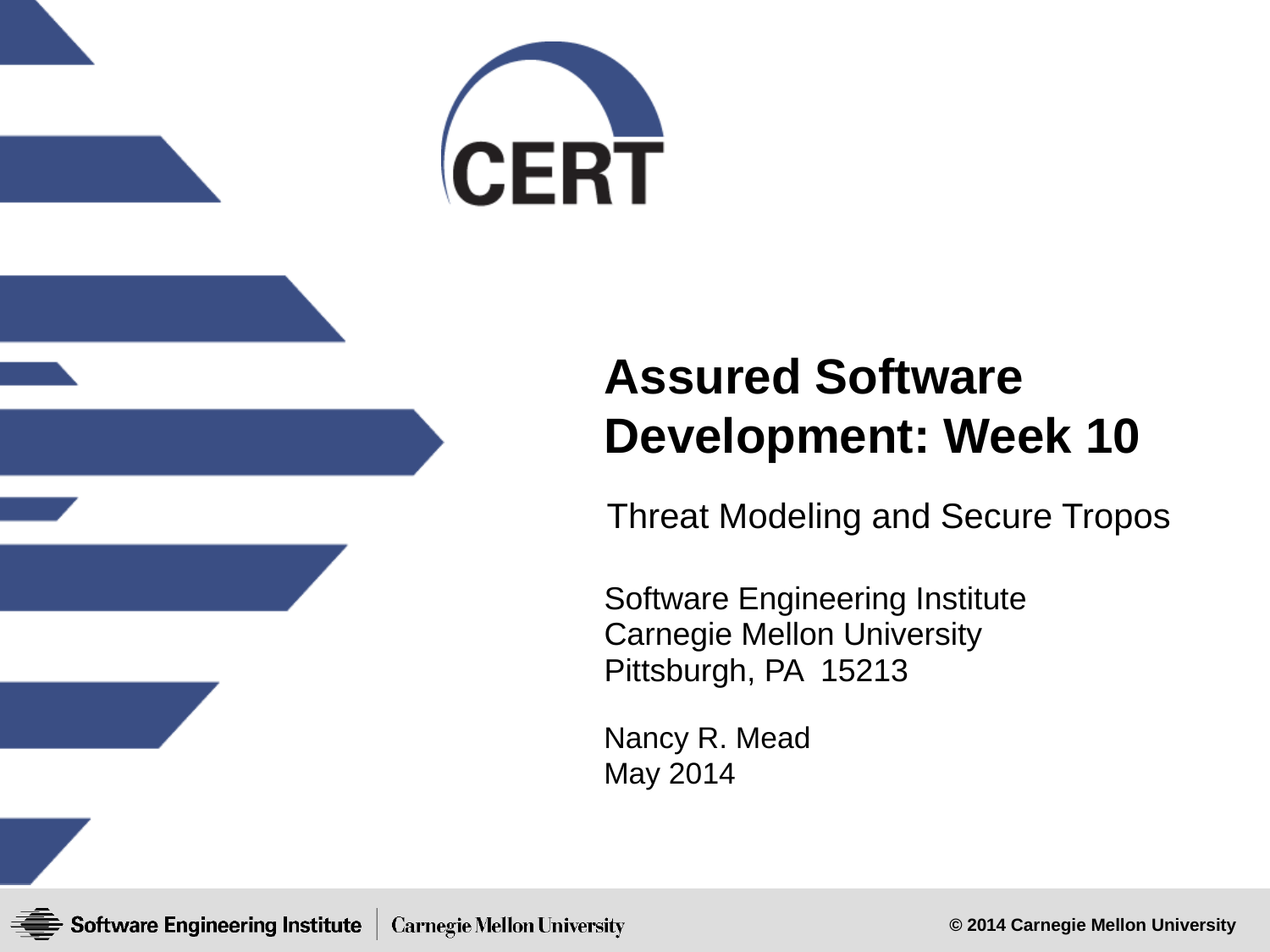

Assured Software Development: Week 10
Threat Modeling and Secure Tropos
Nancy R. Mead
May 2014